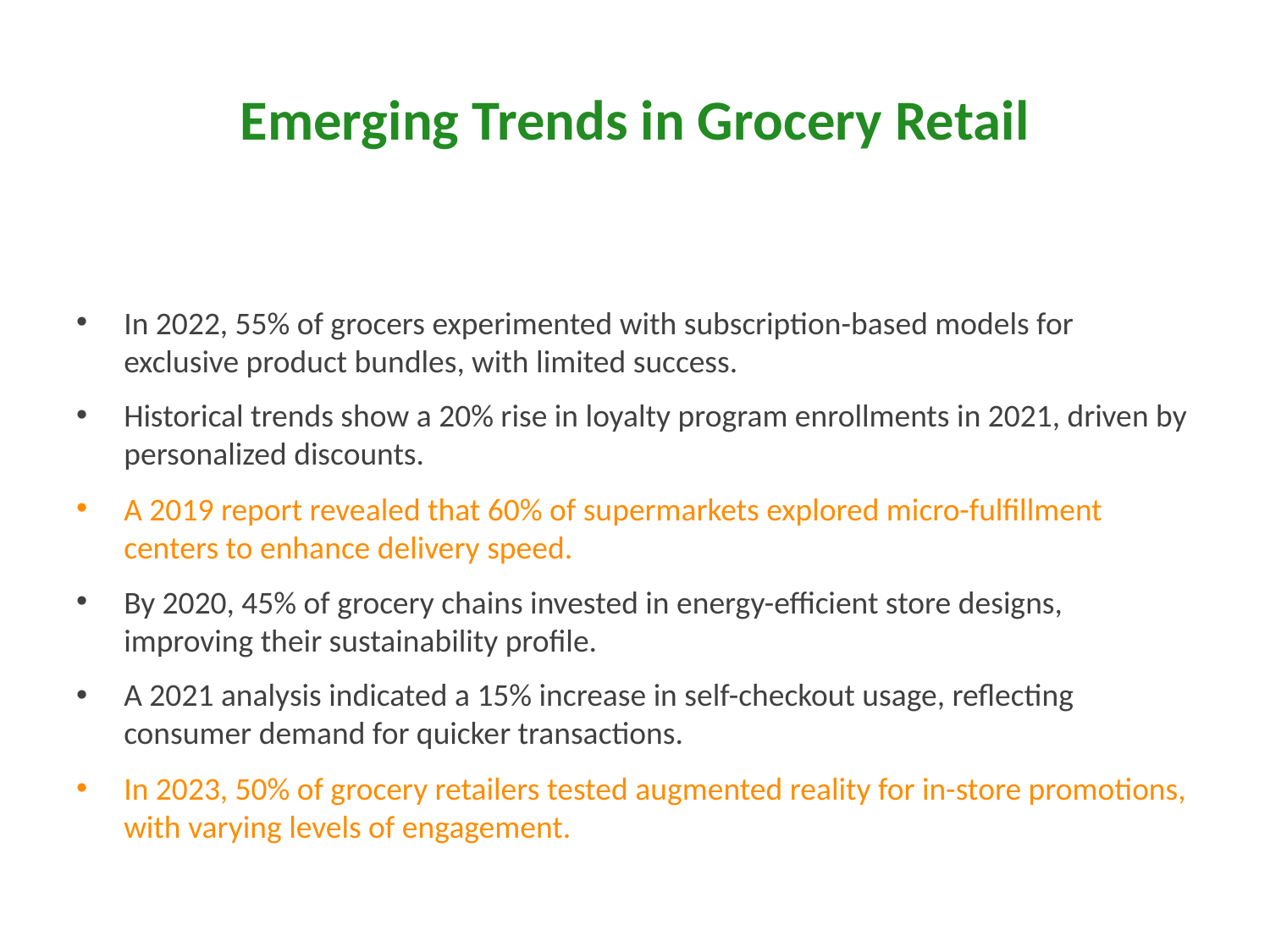

# Emerging Trends in Grocery Retail

In 2022, 55% of grocers experimented with subscription-based models for exclusive product bundles, with limited success.
Historical trends show a 20% rise in loyalty program enrollments in 2021, driven by personalized discounts.
A 2019 report revealed that 60% of supermarkets explored micro-fulfillment centers to enhance delivery speed.
By 2020, 45% of grocery chains invested in energy-efficient store designs, improving their sustainability profile.
A 2021 analysis indicated a 15% increase in self-checkout usage, reflecting consumer demand for quicker transactions.
In 2023, 50% of grocery retailers tested augmented reality for in-store promotions, with varying levels of engagement.